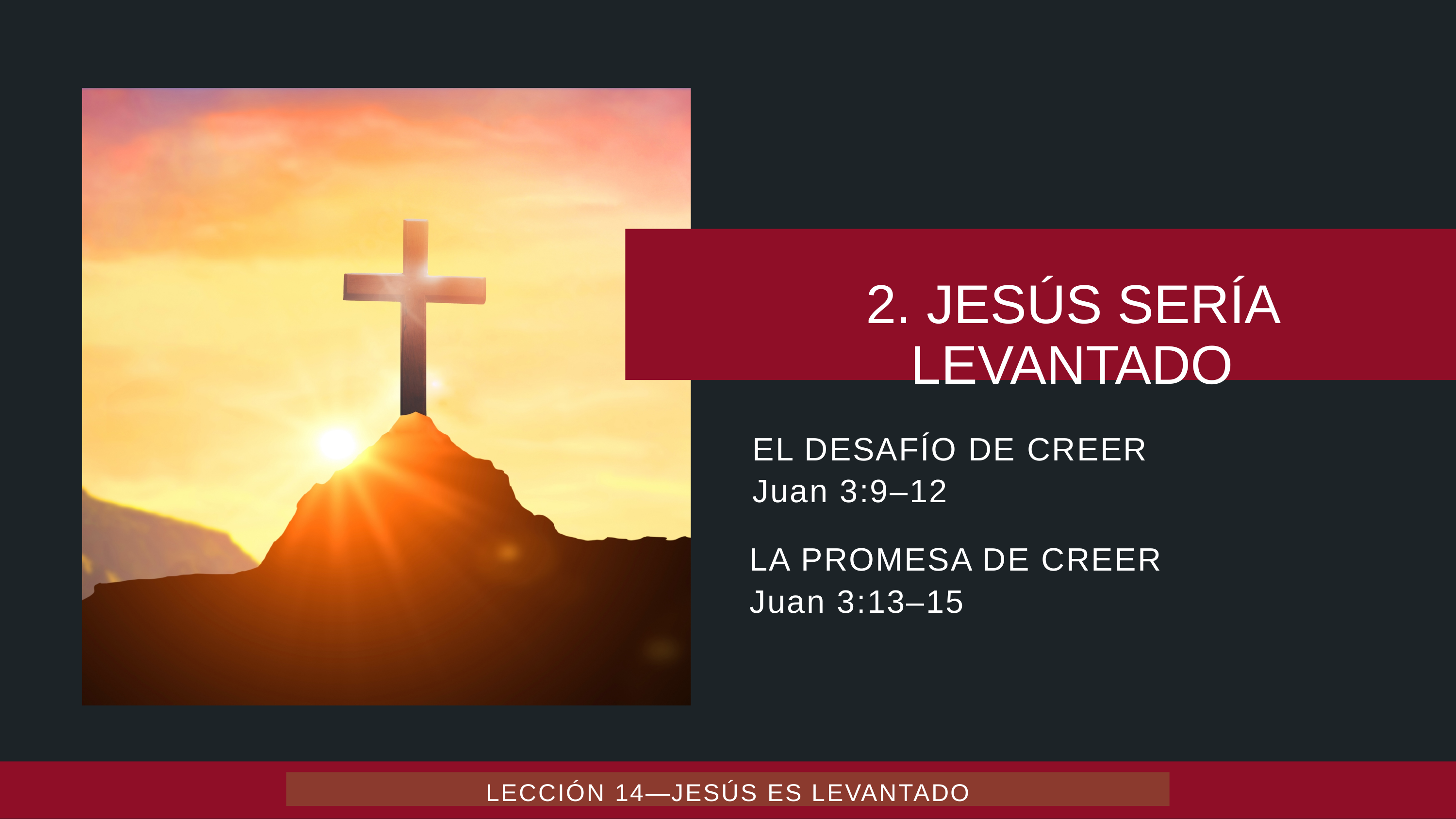

EL DESAFÍO DE CREER
Juan 3:9–12
LA PROMESA DE CREER
Juan 3:13–15